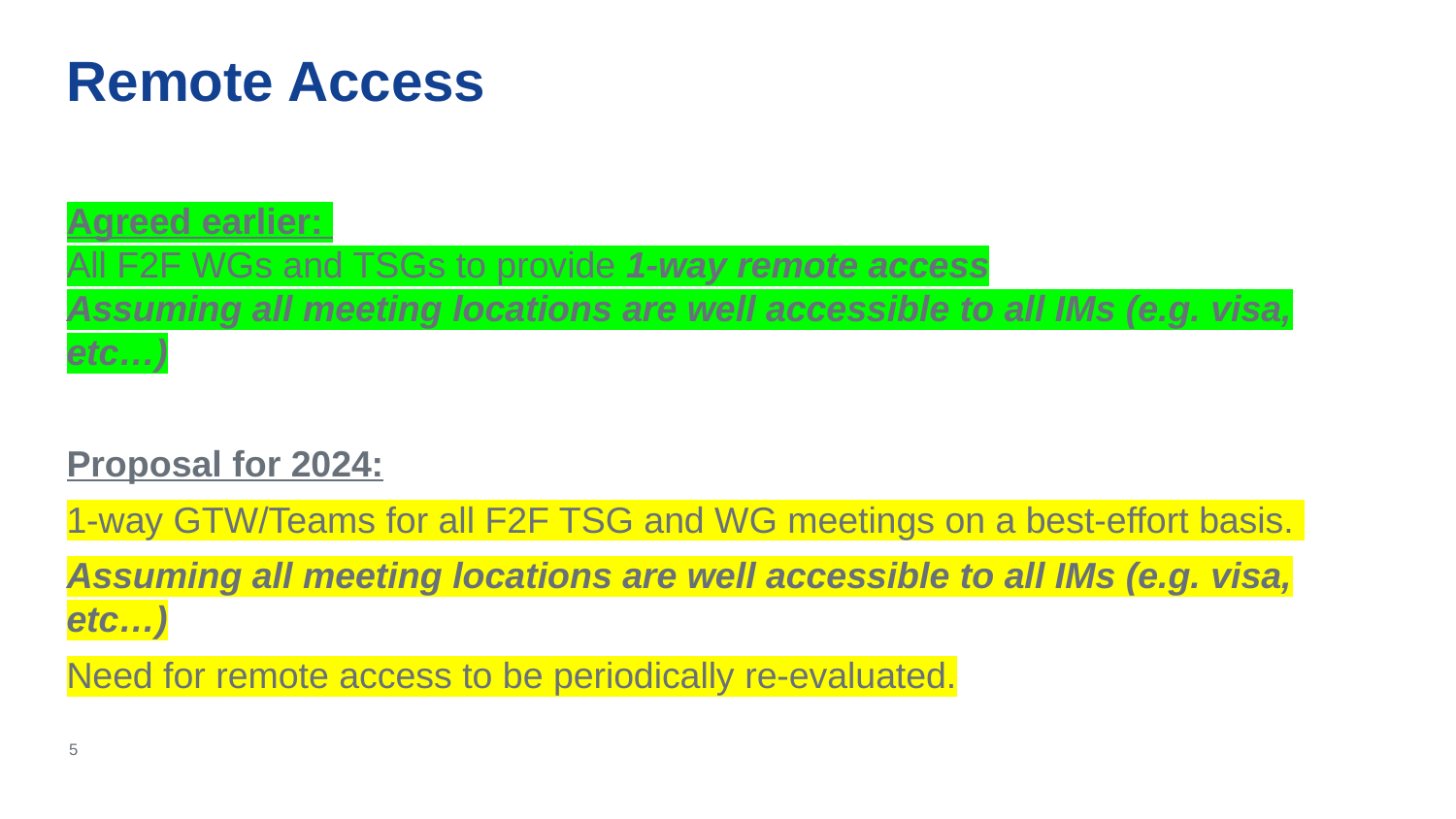

# Remote Access

Agreed earlier:
All F2F WGs and TSGs to provide 1-way remote access
Assuming all meeting locations are well accessible to all IMs (e.g. visa, etc…)

Proposal for 2024:
1-way GTW/Teams for all F2F TSG and WG meetings on a best-effort basis.
Assuming all meeting locations are well accessible to all IMs (e.g. visa, etc…)
Need for remote access to be periodically re-evaluated.